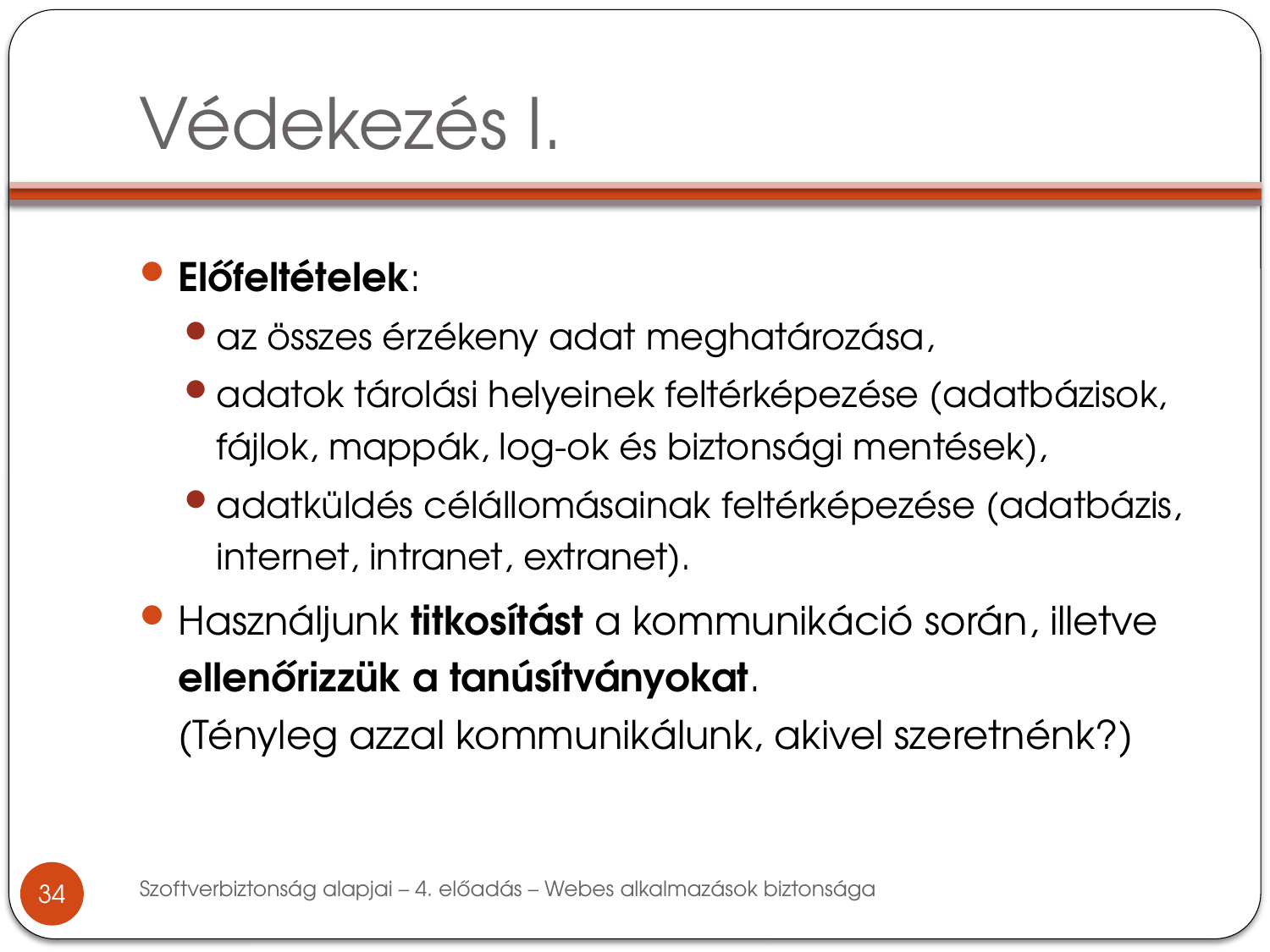

# Védekezés I.
Előfeltételek:
az összes érzékeny adat meghatározása,
adatok tárolási helyeinek feltérképezése (adatbázisok, fájlok, mappák, log-ok és biztonsági mentések),
adatküldés célállomásainak feltérképezése (adatbázis, internet, intranet, extranet).
Használjunk titkosítást a kommunikáció során, illetve
ellenőrizzük a tanúsítványokat.
(Tényleg azzal kommunikálunk, akivel szeretnénk?)
Szoftverbiztonság alapjai – 4. előadás – Webes alkalmazások biztonsága
34